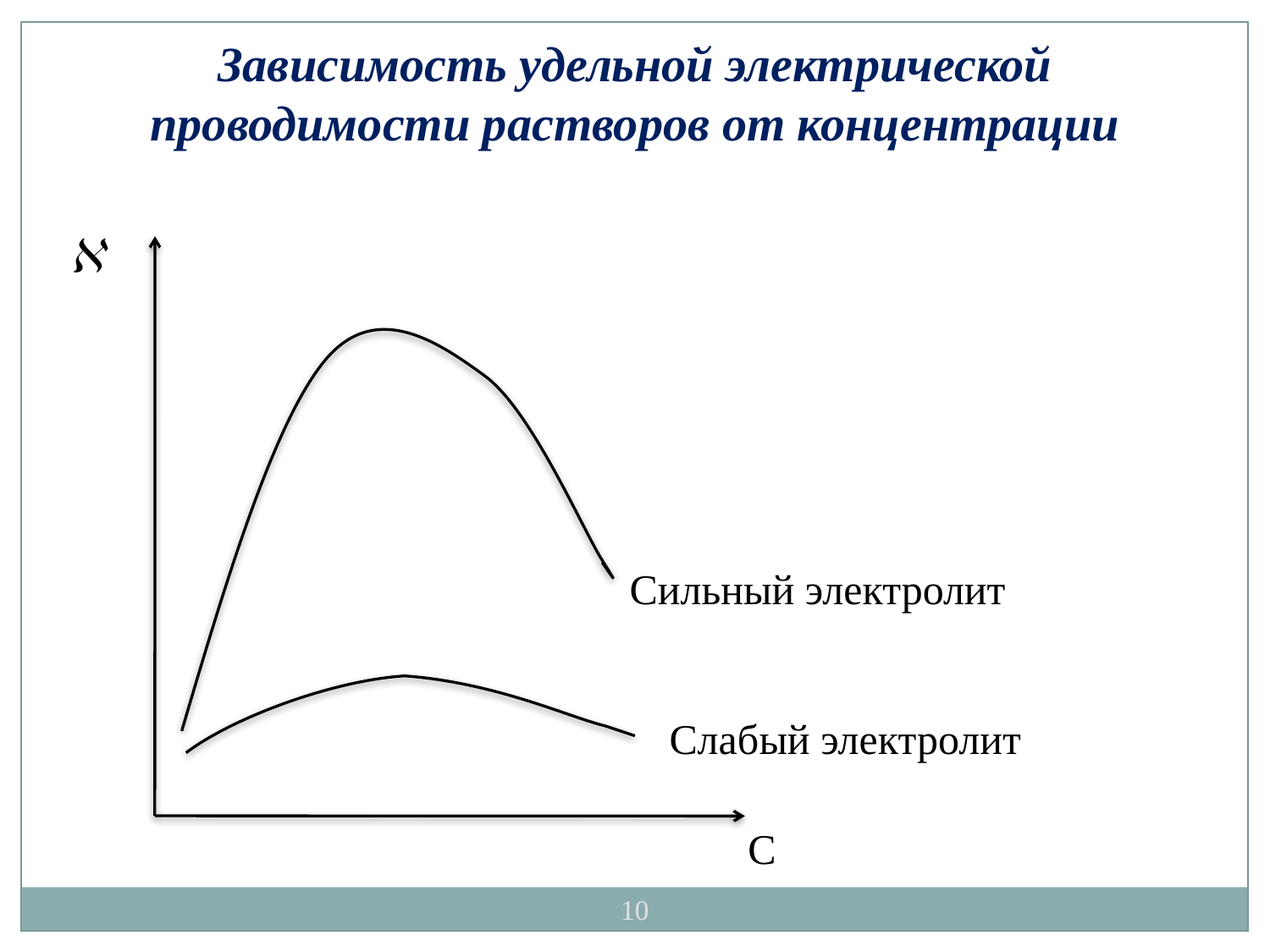

Зависимость удельной электрической проводимости растворов от концентрации
ℵ
С

Сильный электролит

Слабый электролит
10